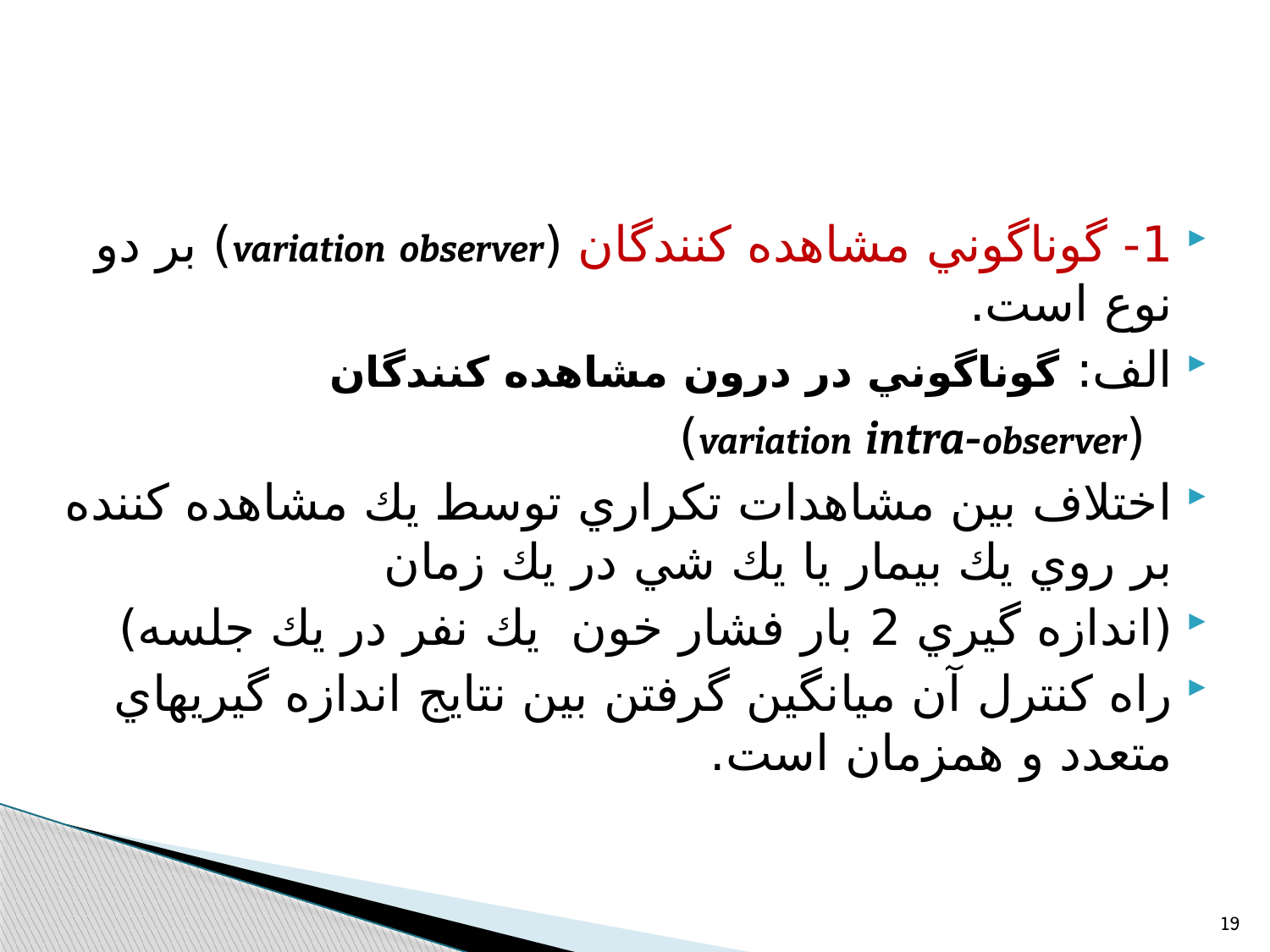

1- گوناگوني مشاهده كنندگان (variation observer) بر دو نوع است.
الف: گوناگوني در درون مشاهده كنندگان
    (variation intra-observer)
اختلاف بين مشاهدات تكراري توسط يك مشاهده كننده بر روي يك بيمار يا يك شي در يك زمان
(اندازه گيري 2 بار فشار خون  يك نفر در يك جلسه)
راه كنترل آن ميانگين گرفتن بين نتايج اندازه گيريهاي متعدد و همزمان است.
19